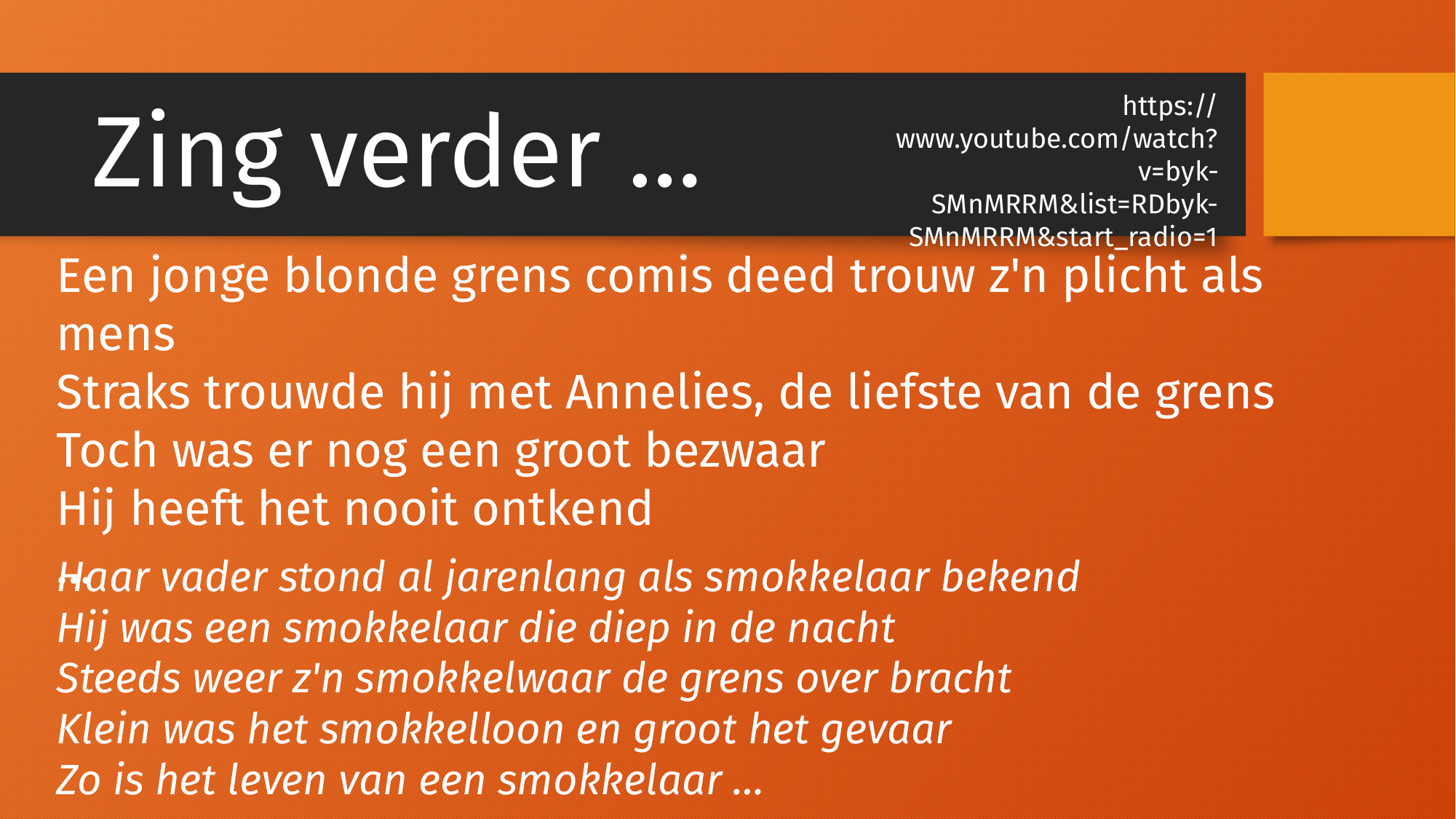

https://www.youtube.com/watch?v=byk-SMnMRRM&list=RDbyk-SMnMRRM&start_radio=1
# Zing verder …
Een jonge blonde grens comis deed trouw z'n plicht als mens
Straks trouwde hij met Annelies, de liefste van de grens
Toch was er nog een groot bezwaar
Hij heeft het nooit ontkend
…
Haar vader stond al jarenlang als smokkelaar bekend
Hij was een smokkelaar die diep in de nacht
Steeds weer z'n smokkelwaar de grens over bracht
Klein was het smokkelloon en groot het gevaar
Zo is het leven van een smokkelaar …